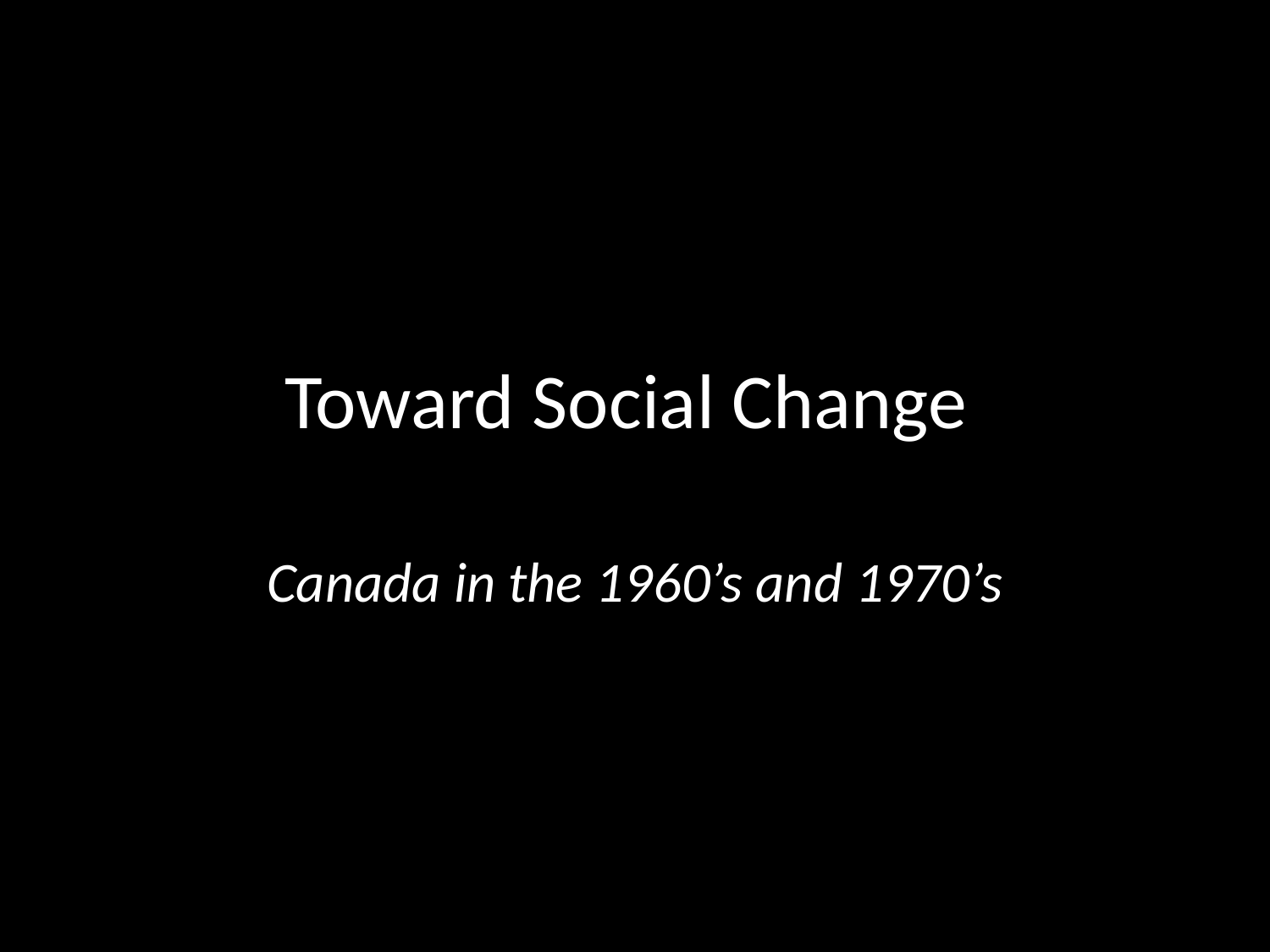

# Toward Social Change
Canada in the 1960’s and 1970’s